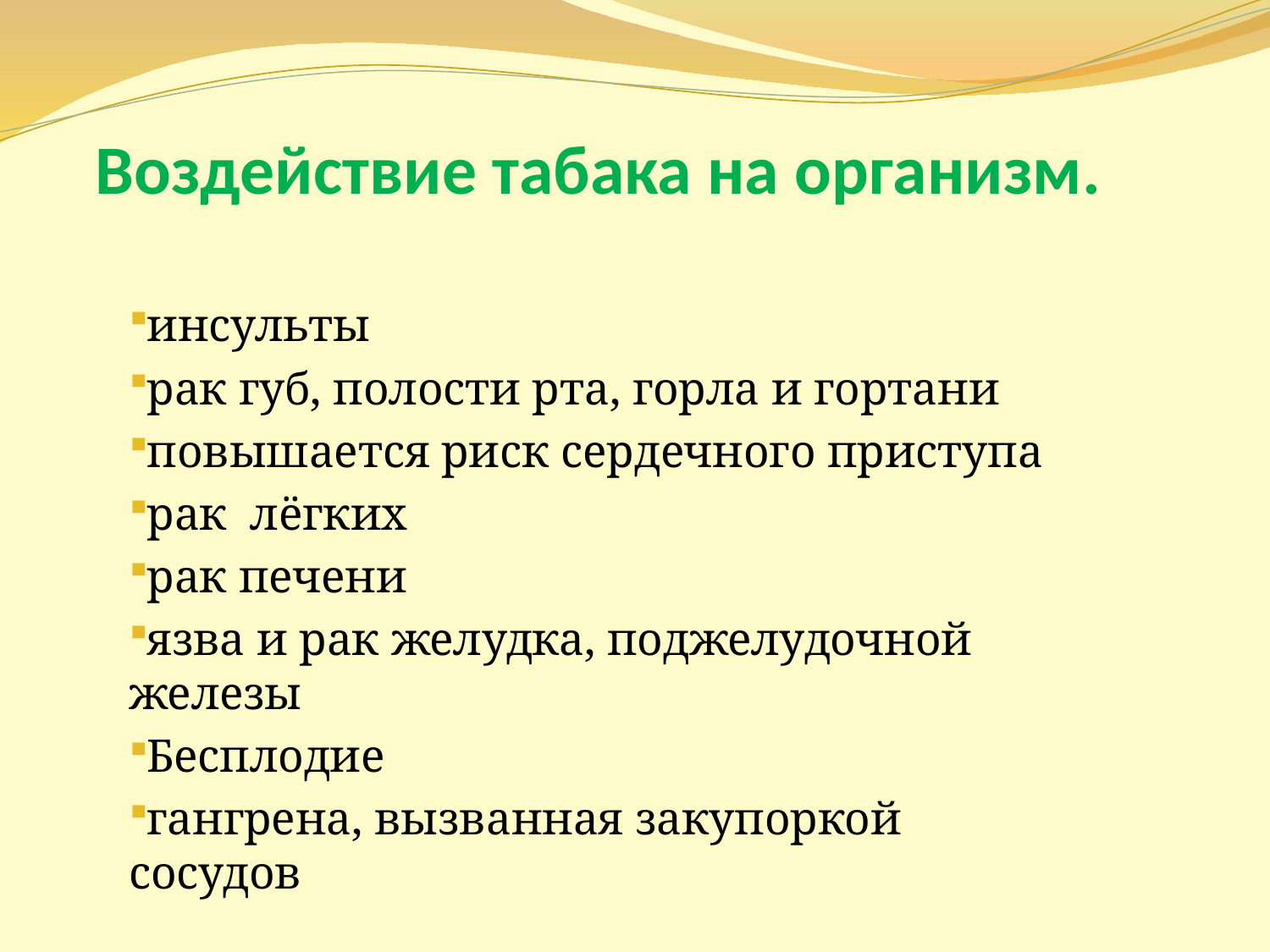

# Воздействие табака на организм.

инсульты
рак губ, полости рта, горла и гортани
повышается риск сердечного приступа
рак  лёгких
рак печени
язва и рак желудка, поджелудочной железы
Бесплодие
гангрена, вызванная закупоркой сосудов